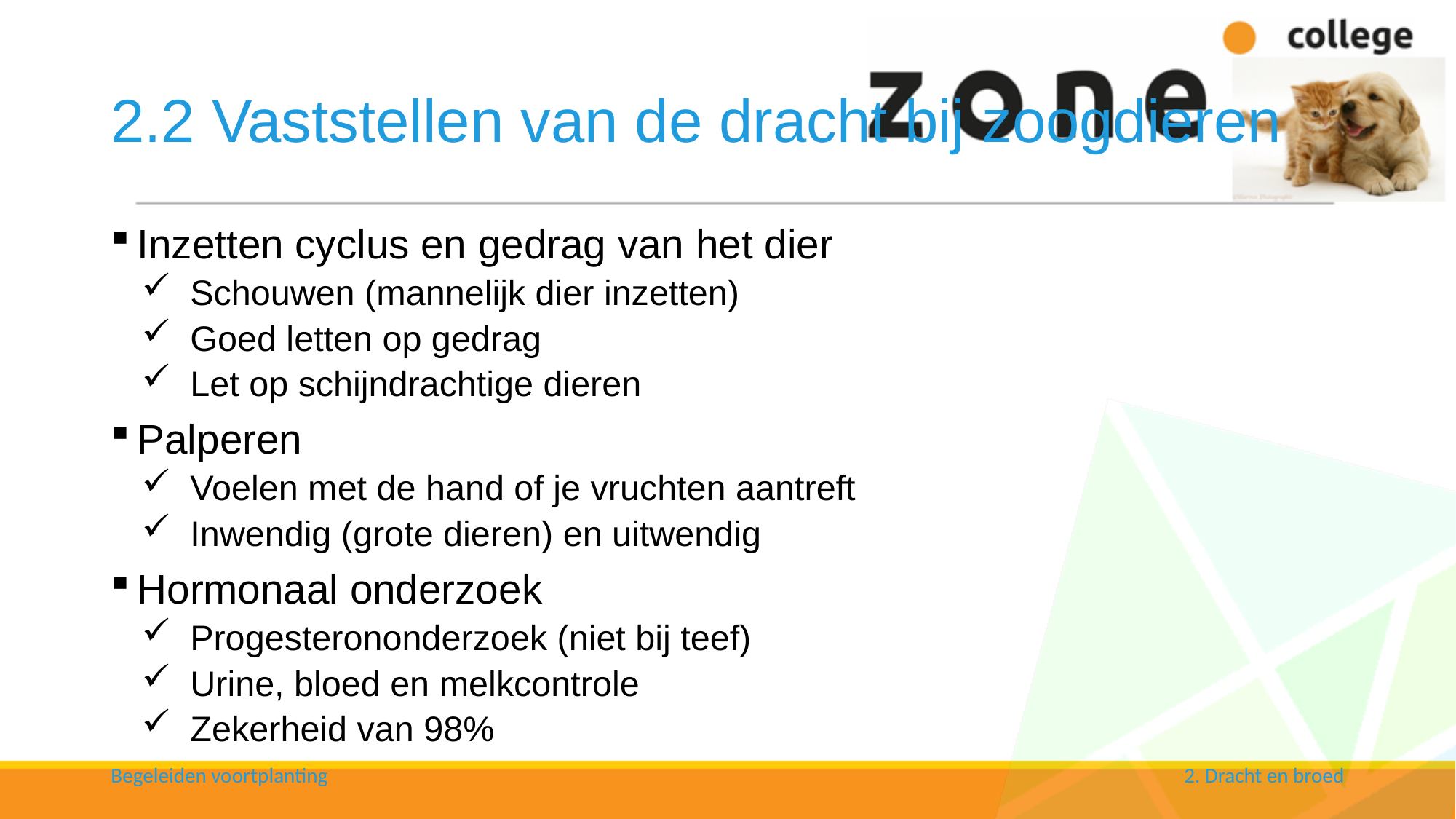

# 2.2 Vaststellen van de dracht bij zoogdieren
Inzetten cyclus en gedrag van het dier
Schouwen (mannelijk dier inzetten)
Goed letten op gedrag
Let op schijndrachtige dieren
Palperen
Voelen met de hand of je vruchten aantreft
Inwendig (grote dieren) en uitwendig
Hormonaal onderzoek
Progesterononderzoek (niet bij teef)
Urine, bloed en melkcontrole
Zekerheid van 98%

Begeleiden voortplanting
2. Dracht en broed